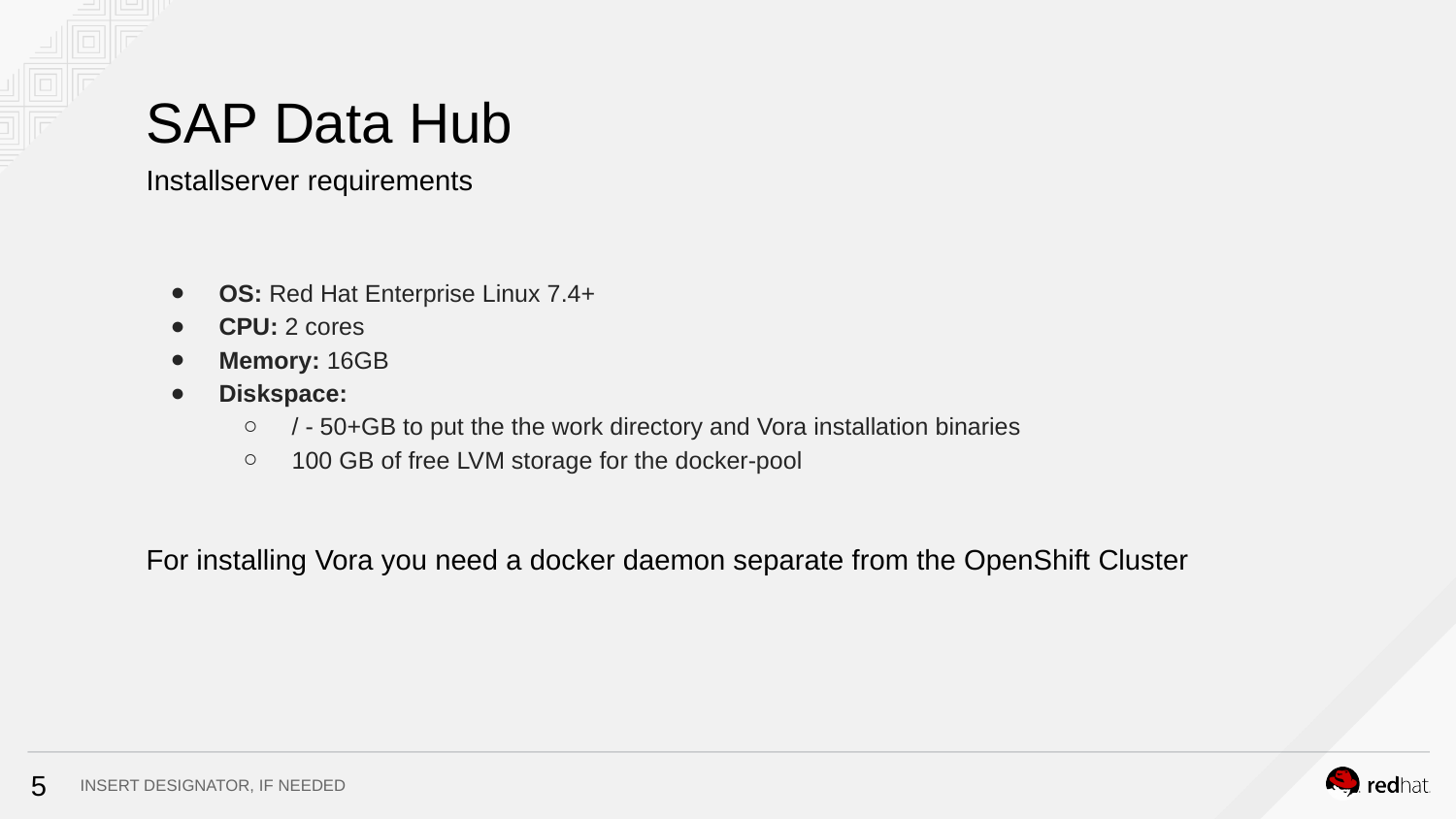

# SAP Data Hub
Installserver requirements
OS: Red Hat Enterprise Linux 7.4+
CPU: 2 cores
Memory: 16GB
Diskspace:
/ - 50+GB to put the the work directory and Vora installation binaries
100 GB of free LVM storage for the docker-pool

For installing Vora you need a docker daemon separate from the OpenShift Cluster
5